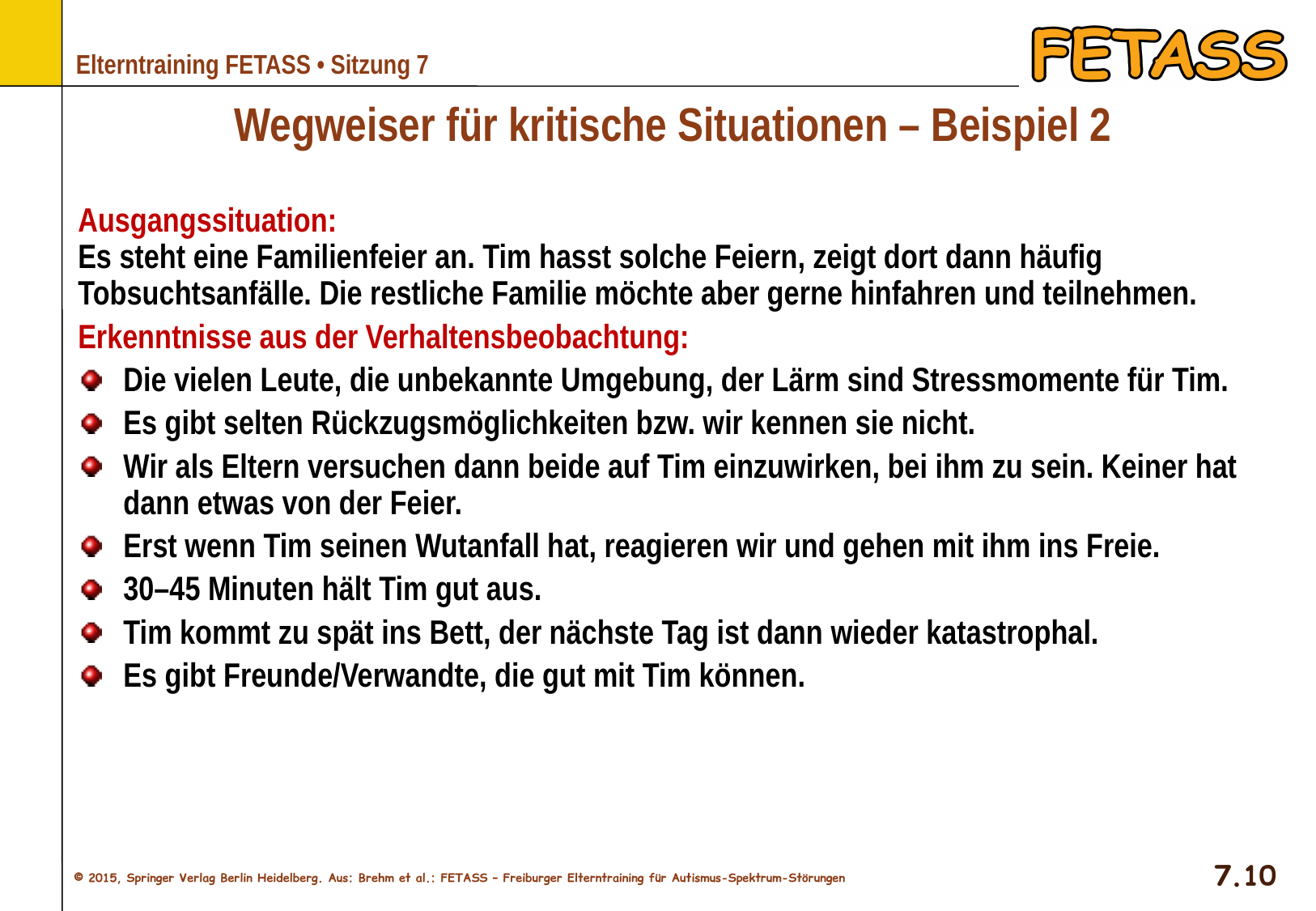

# Wegweiser für kritische Situationen – Beispiel 2
Ausgangssituation:
Es steht eine Familienfeier an. Tim hasst solche Feiern, zeigt dort dann häufig Tobsuchtsanfälle. Die restliche Familie möchte aber gerne hinfahren und teilnehmen.
Erkenntnisse aus der Verhaltensbeobachtung:
Die vielen Leute, die unbekannte Umgebung, der Lärm sind Stressmomente für Tim.
Es gibt selten Rückzugsmöglichkeiten bzw. wir kennen sie nicht.
Wir als Eltern versuchen dann beide auf Tim einzuwirken, bei ihm zu sein. Keiner hat dann etwas von der Feier.
Erst wenn Tim seinen Wutanfall hat, reagieren wir und gehen mit ihm ins Freie.
30–45 Minuten hält Tim gut aus.
Tim kommt zu spät ins Bett, der nächste Tag ist dann wieder katastrophal.
Es gibt Freunde/Verwandte, die gut mit Tim können.
7.10